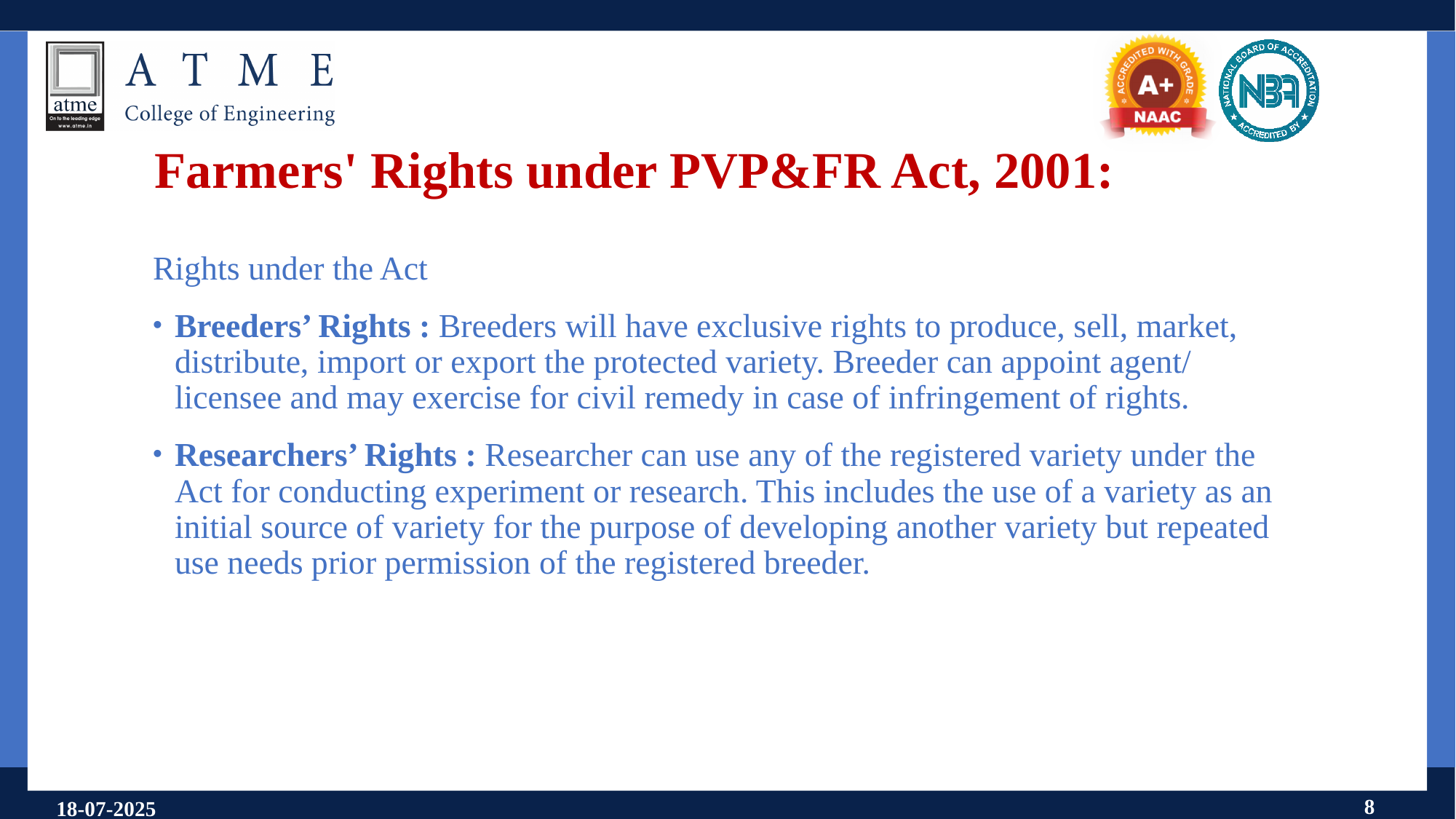

# Farmers' Rights under PVP&FR Act, 2001:
Rights under the Act
Breeders’ Rights : Breeders will have exclusive rights to produce, sell, market, distribute, import or export the protected variety. Breeder can appoint agent/ licensee and may exercise for civil remedy in case of infringement of rights.
Researchers’ Rights : Researcher can use any of the registered variety under the Act for conducting experiment or research. This includes the use of a variety as an initial source of variety for the purpose of developing another variety but repeated use needs prior permission of the registered breeder.

8
18-07-2025